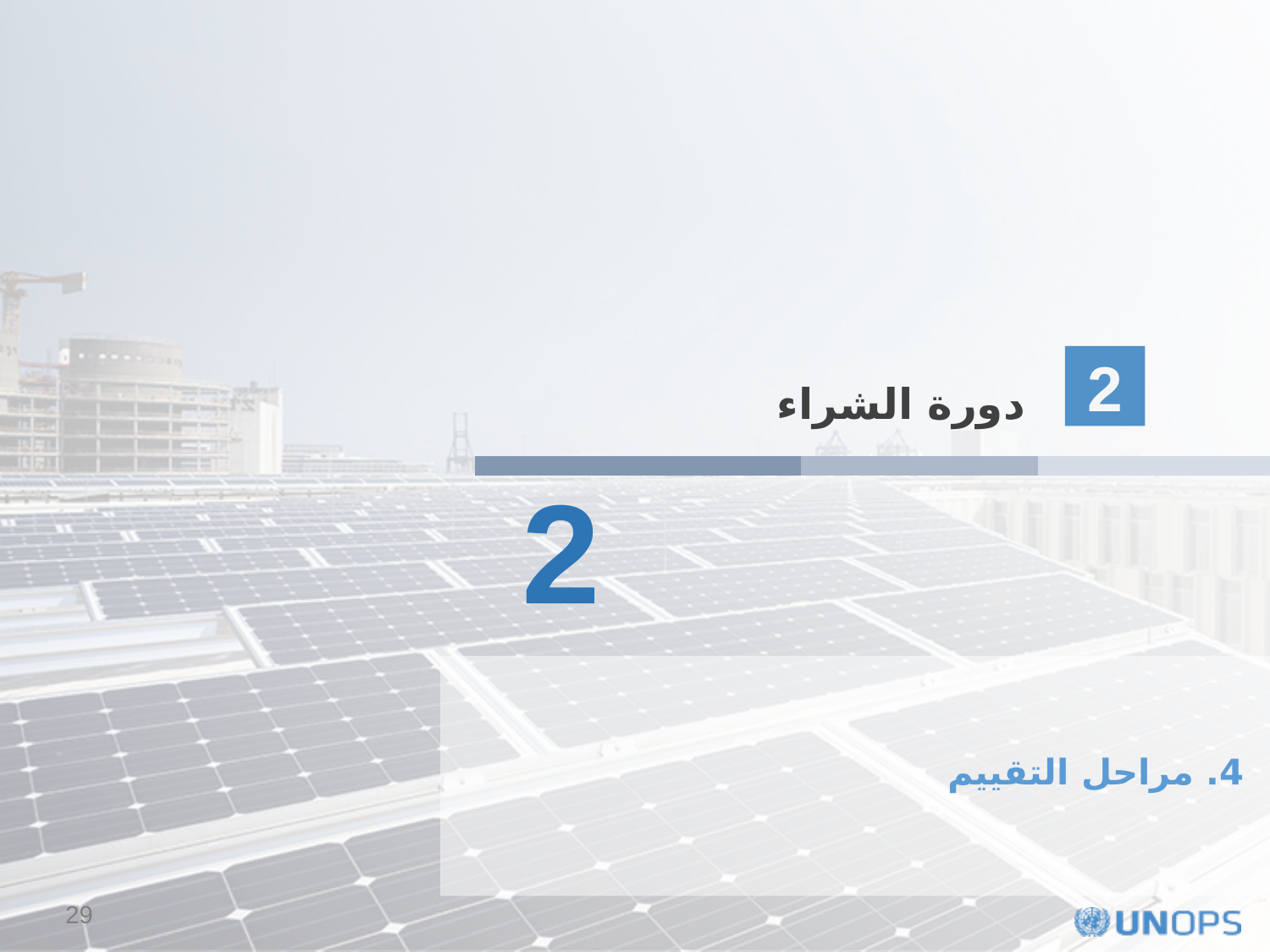

2
دورة الشراء
2
4. مراحل التقييم